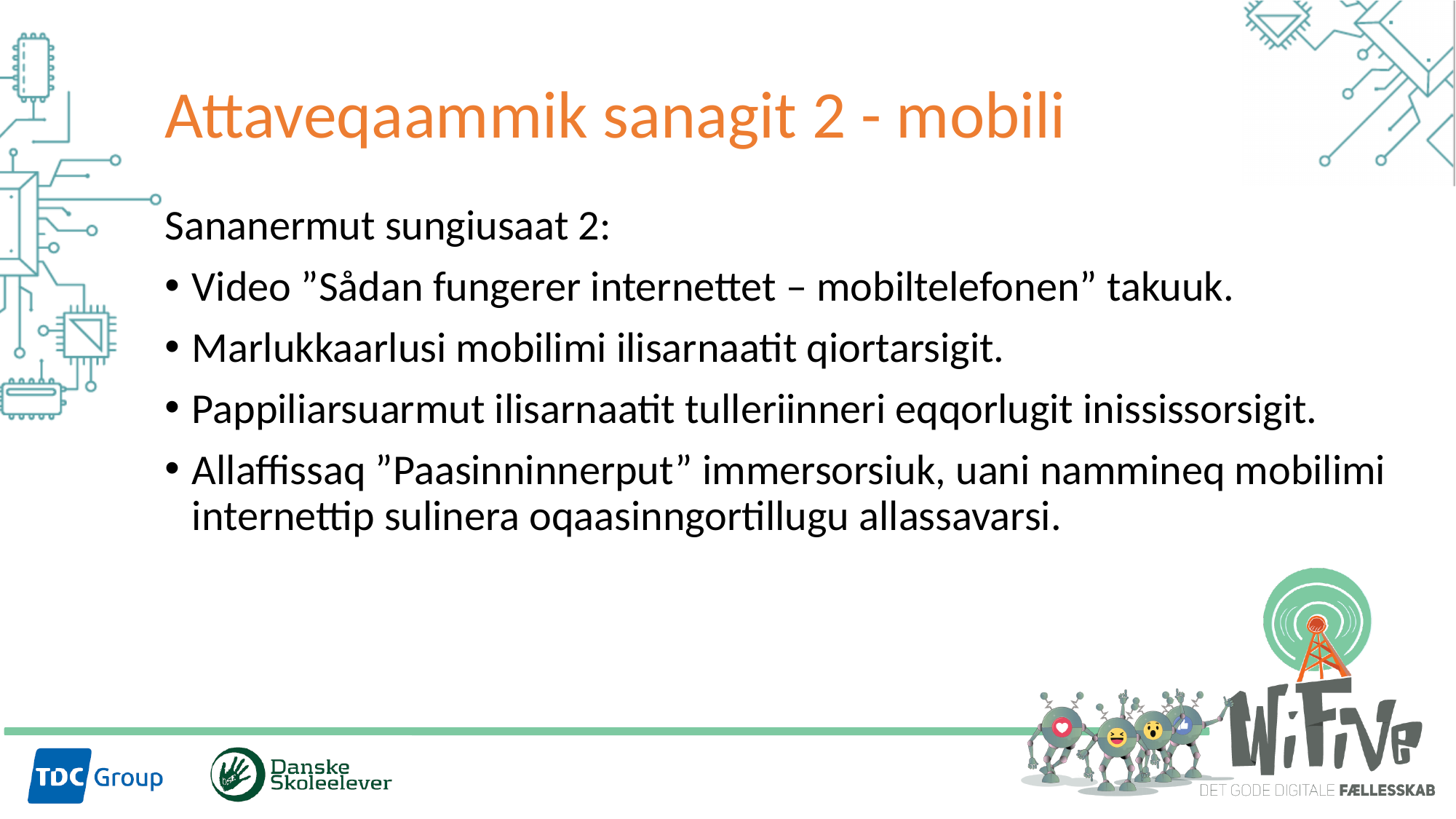

# Attaveqaammik sanagit 2 - mobili
Sananermut sungiusaat 2:
Video ”Sådan fungerer internettet – mobiltelefonen” takuuk.
Marlukkaarlusi mobilimi ilisarnaatit qiortarsigit.
Pappiliarsuarmut ilisarnaatit tulleriinneri eqqorlugit inississorsigit.
Allaffissaq ”Paasinninnerput” immersorsiuk, uani nammineq mobilimi internettip sulinera oqaasinngortillugu allassavarsi.